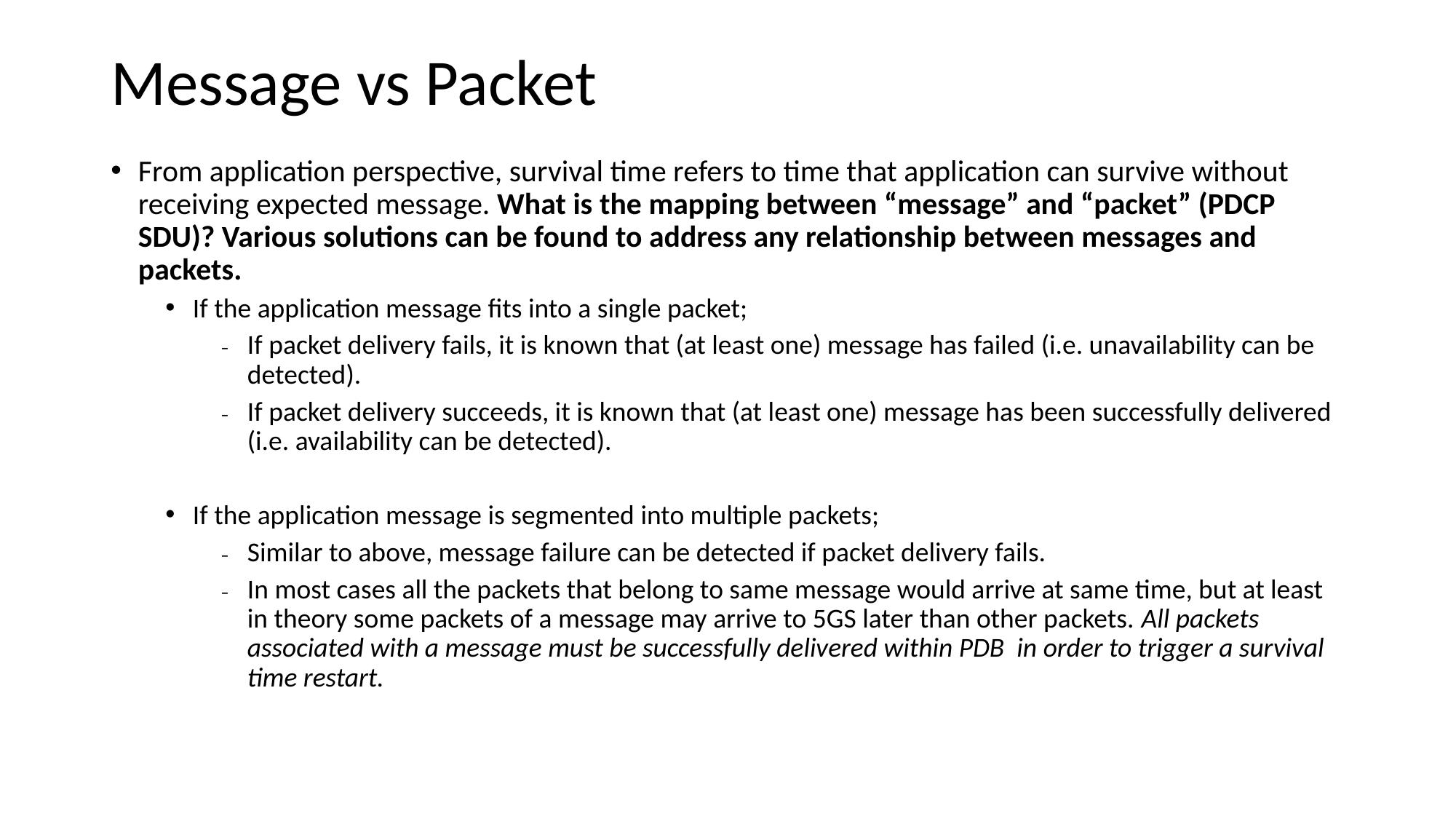

# Message vs Packet
From application perspective, survival time refers to time that application can survive without receiving expected message. What is the mapping between “message” and “packet” (PDCP SDU)? Various solutions can be found to address any relationship between messages and packets.
If the application message fits into a single packet;
If packet delivery fails, it is known that (at least one) message has failed (i.e. unavailability can be detected).
If packet delivery succeeds, it is known that (at least one) message has been successfully delivered (i.e. availability can be detected).

If the application message is segmented into multiple packets;
Similar to above, message failure can be detected if packet delivery fails.
In most cases all the packets that belong to same message would arrive at same time, but at least in theory some packets of a message may arrive to 5GS later than other packets. All packets associated with a message must be successfully delivered within PDB  in order to trigger a survival time restart.